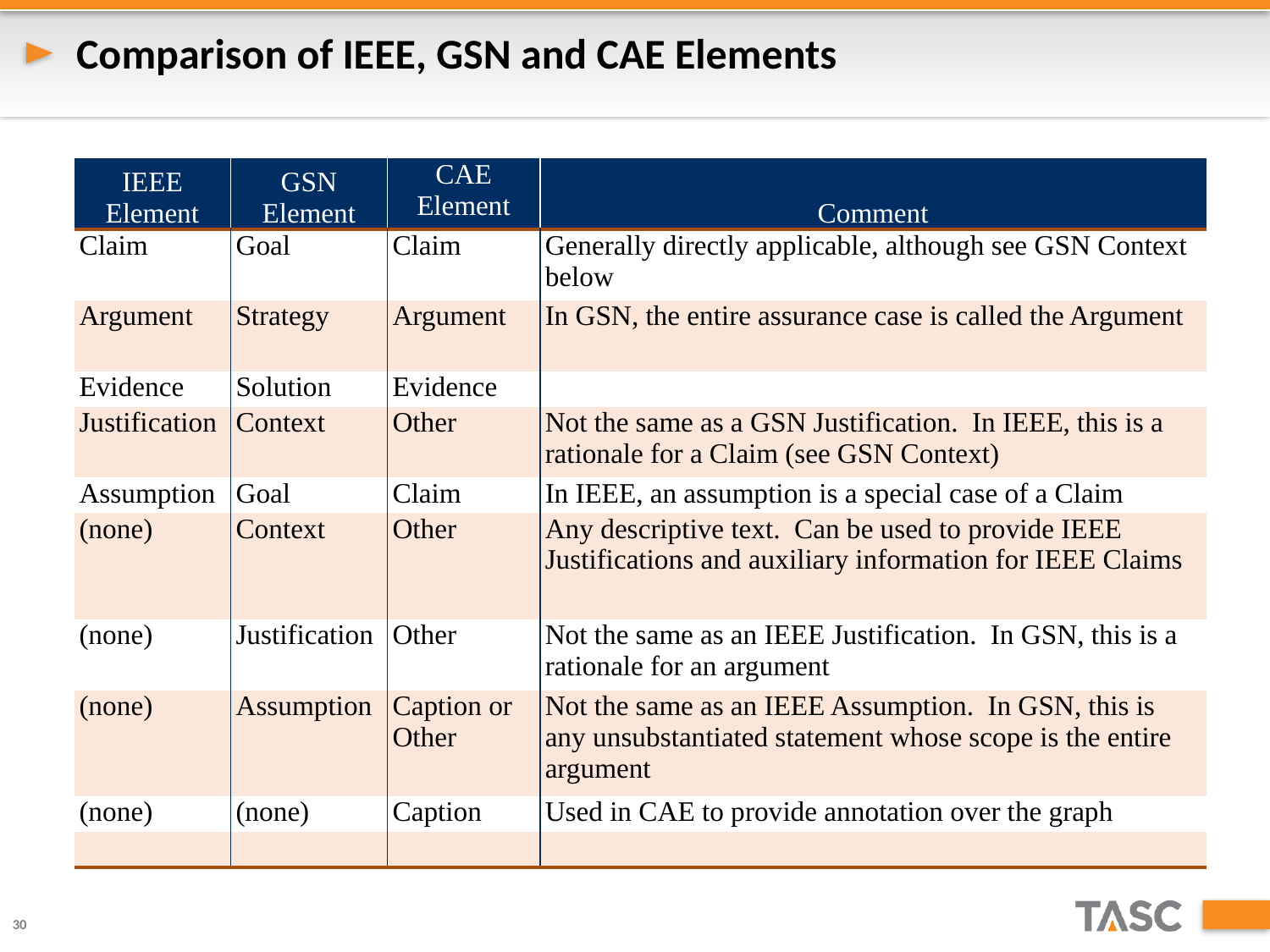

# Comparison of IEEE, GSN and CAE Elements
| IEEE Element | GSN Element | CAE Element | Comment |
| --- | --- | --- | --- |
| Claim | Goal | Claim | Generally directly applicable, although see GSN Context below |
| Argument | Strategy | Argument | In GSN, the entire assurance case is called the Argument |
| Evidence | Solution | Evidence |  |
| Justification | Context | Other | Not the same as a GSN Justification. In IEEE, this is a rationale for a Claim (see GSN Context) |
| Assumption | Goal | Claim | In IEEE, an assumption is a special case of a Claim |
| (none) | Context | Other | Any descriptive text. Can be used to provide IEEE Justifications and auxiliary information for IEEE Claims |
| (none) | Justification | Other | Not the same as an IEEE Justification. In GSN, this is a rationale for an argument |
| (none) | Assumption | Caption or Other | Not the same as an IEEE Assumption. In GSN, this is any unsubstantiated statement whose scope is the entire argument |
| (none) | (none) | Caption | Used in CAE to provide annotation over the graph |
|  |  |  |  |
30